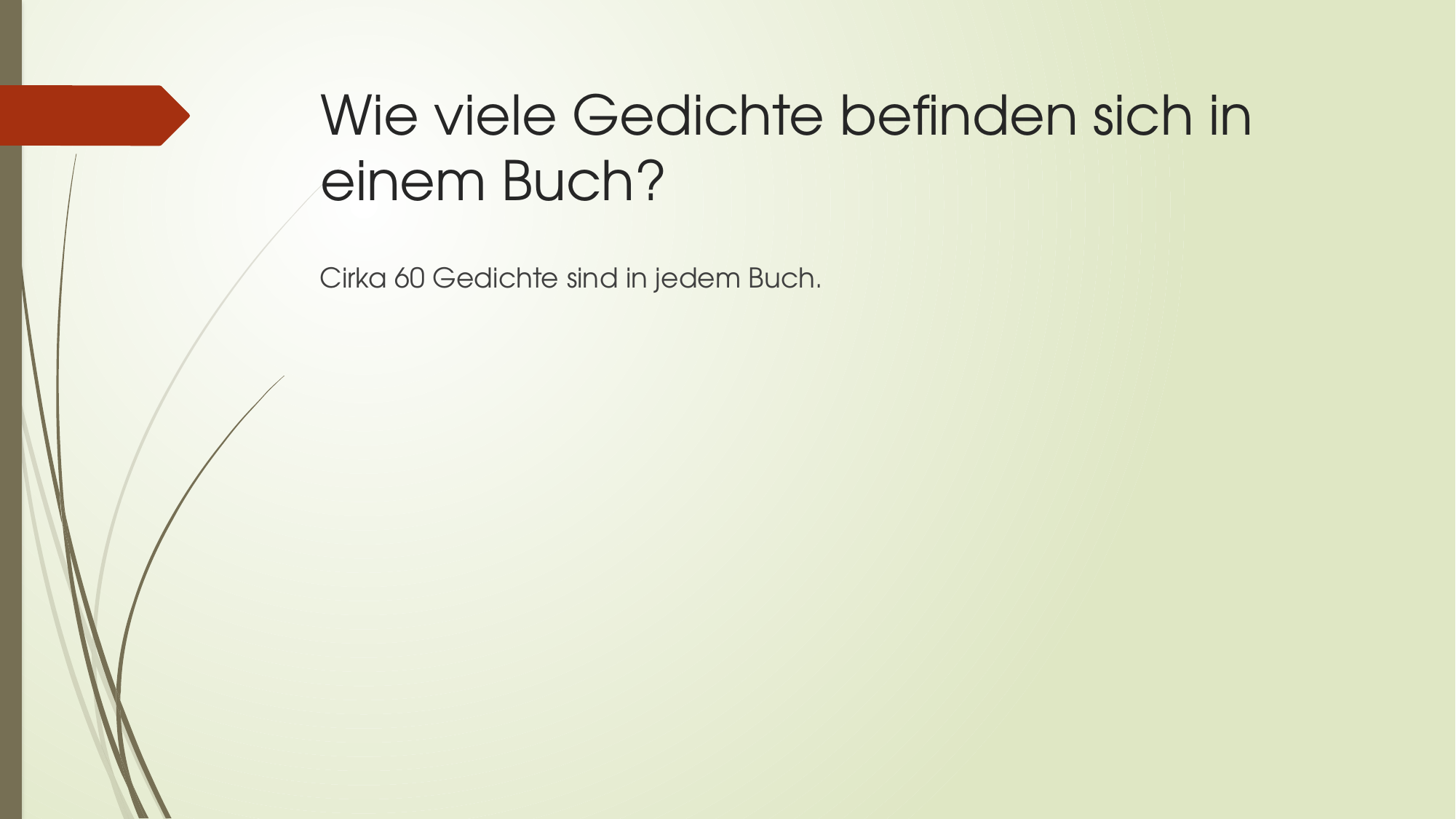

# Wie viele Gedichte befinden sich in einem Buch?
Cirka 60 Gedichte sind in jedem Buch.